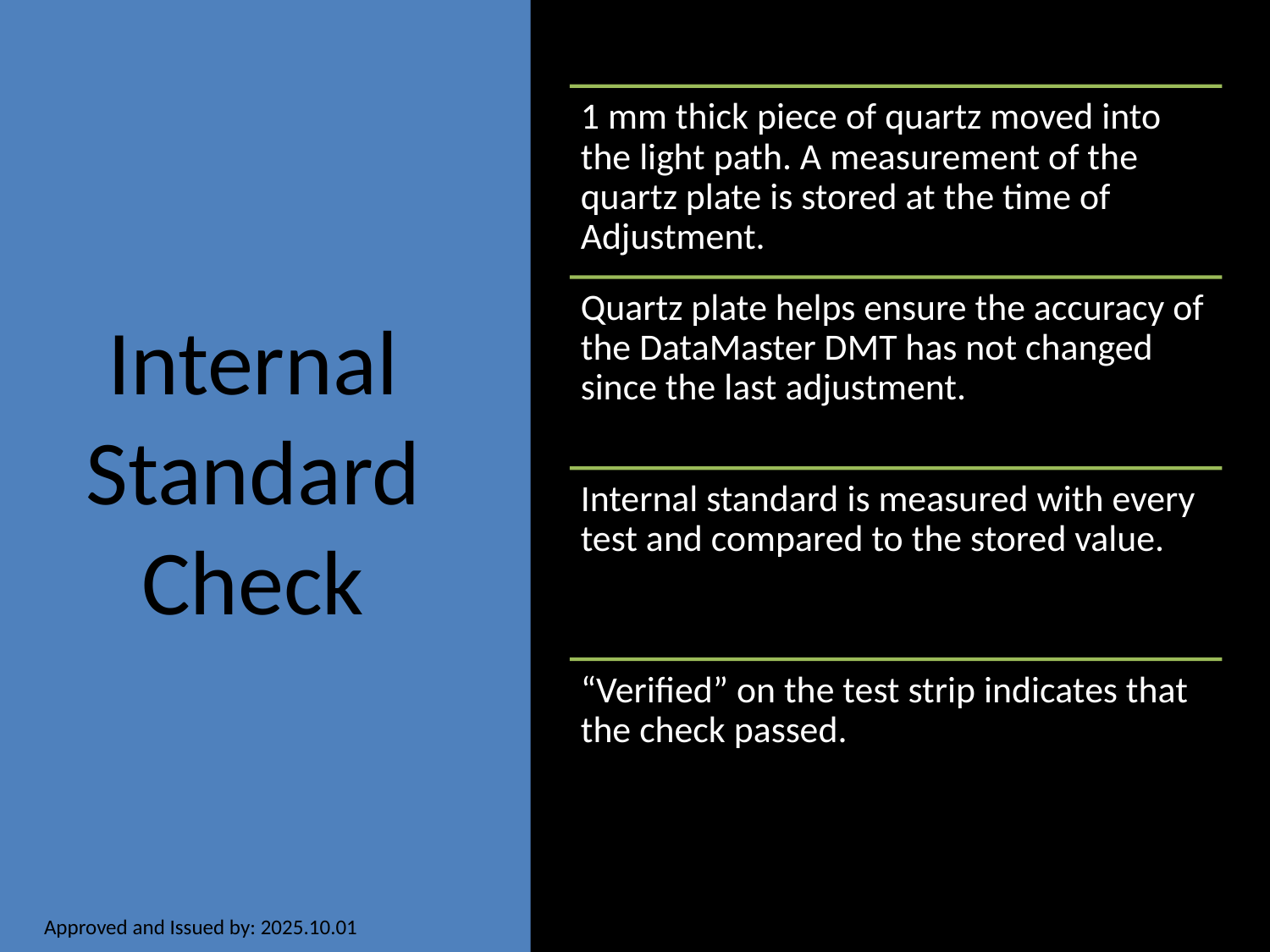

# Internal Standard Check
1 mm thick piece of quartz moved into the light path. A measurement of the quartz plate is stored at the time of Adjustment.
Quartz plate helps ensure the accuracy of the DataMaster DMT has not changed since the last adjustment.
Internal standard is measured with every test and compared to the stored value.
“Verified” on the test strip indicates that the check passed.
Approved and Issued by: 2025.10.01